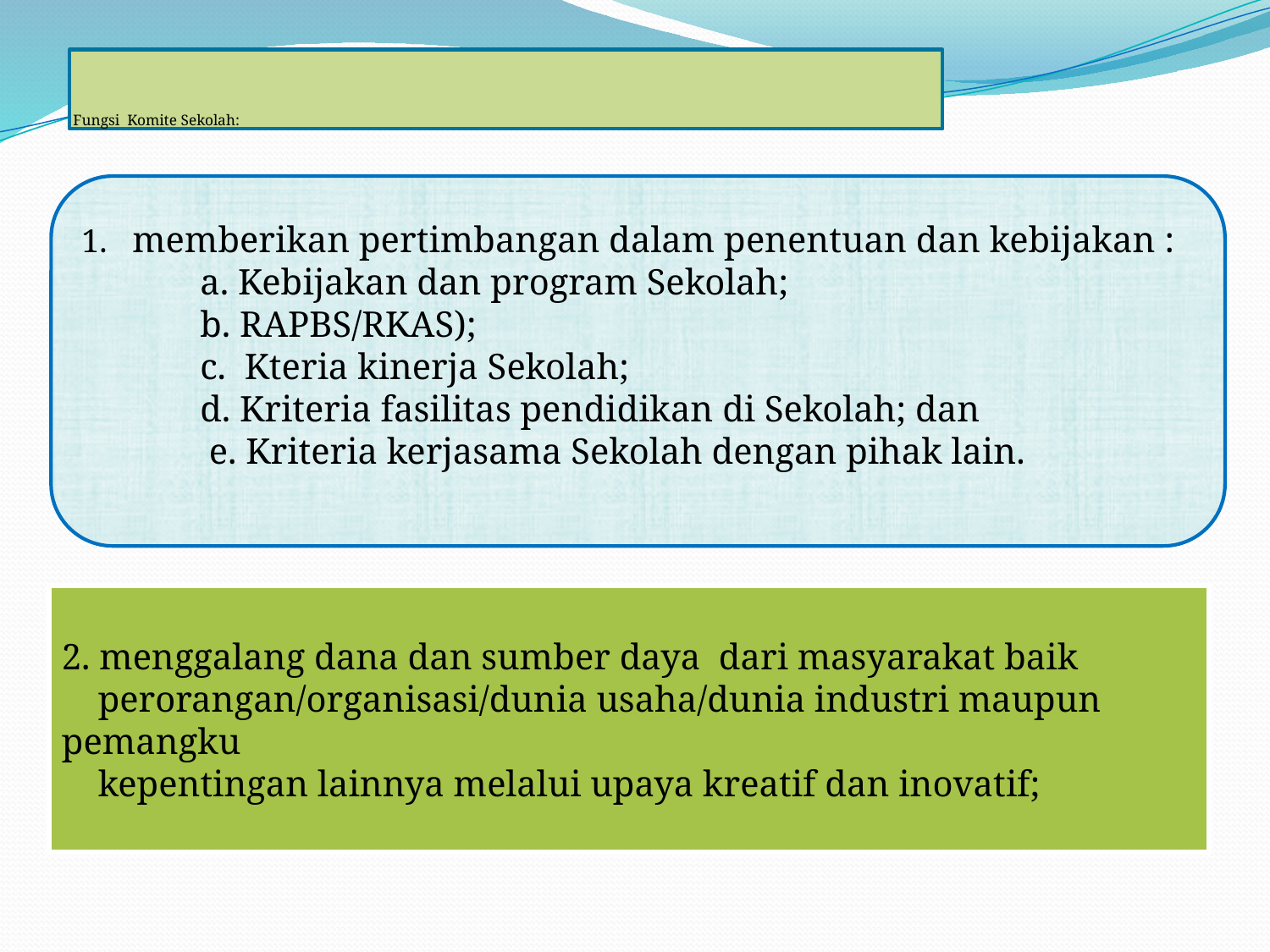

# Fungsi  Komite Sekolah:
1.   memberikan pertimbangan dalam penentuan dan kebijakan :
             a. Kebijakan dan program Sekolah;
             b. RAPBS/RKAS);
             c.  Kteria kinerja Sekolah;
             d. Kriteria fasilitas pendidikan di Sekolah; dan
              e. Kriteria kerjasama Sekolah dengan pihak lain.

2. menggalang dana dan sumber daya  dari masyarakat baik
    perorangan/organisasi/dunia usaha/dunia industri maupun pemangku
    kepentingan lainnya melalui upaya kreatif dan inovatif;